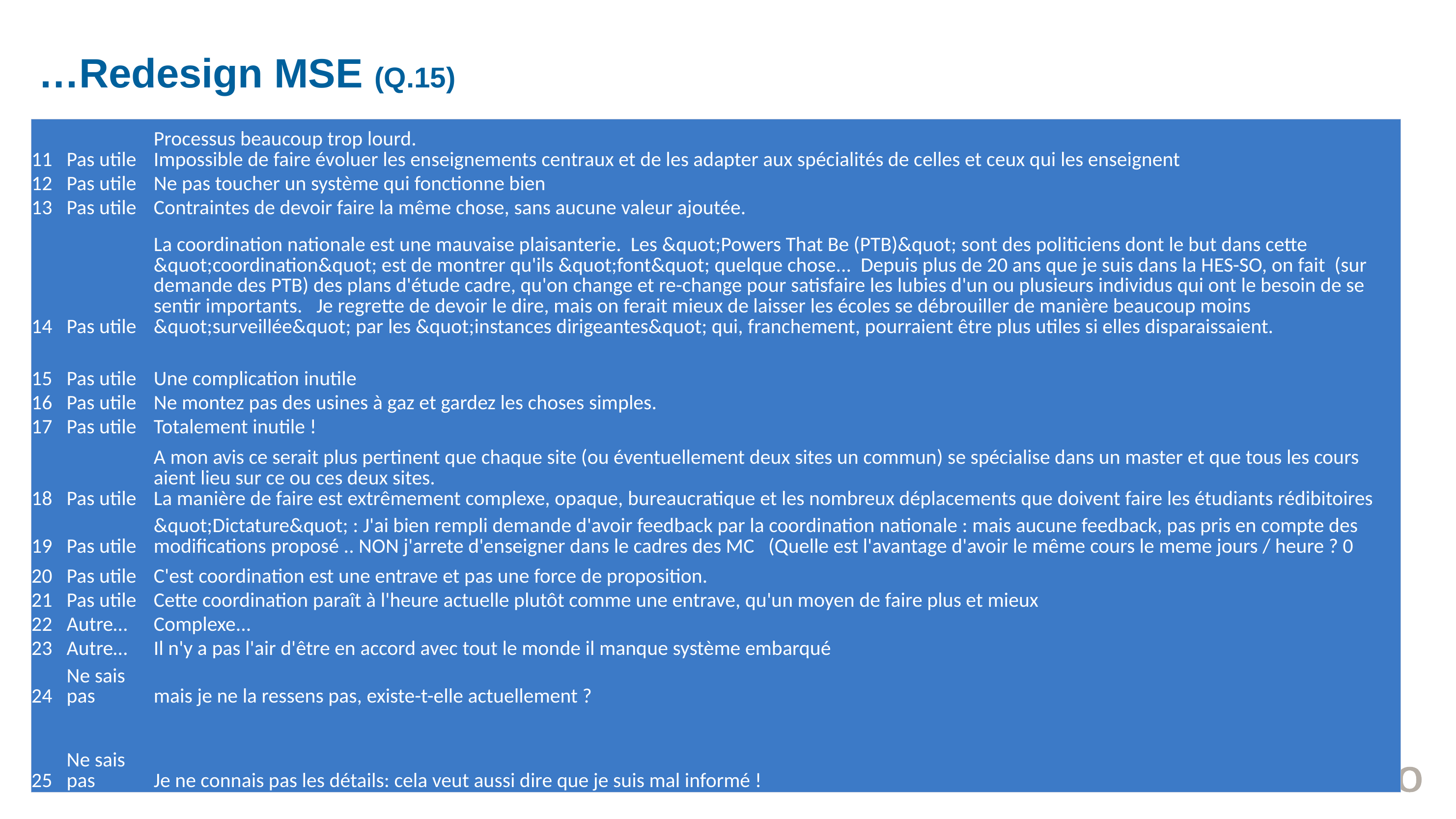

# …Redesign MSE (Q.15)
| 11 | Pas utile | Processus beaucoup trop lourd. Impossible de faire évoluer les enseignements centraux et de les adapter aux spécialités de celles et ceux qui les enseignent |
| --- | --- | --- |
| 12 | Pas utile | Ne pas toucher un système qui fonctionne bien |
| 13 | Pas utile | Contraintes de devoir faire la même chose, sans aucune valeur ajoutée. |
| 14 | Pas utile | La coordination nationale est une mauvaise plaisanterie. Les &quot;Powers That Be (PTB)&quot; sont des politiciens dont le but dans cette &quot;coordination&quot; est de montrer qu'ils &quot;font&quot; quelque chose... Depuis plus de 20 ans que je suis dans la HES-SO, on fait (sur demande des PTB) des plans d'étude cadre, qu'on change et re-change pour satisfaire les lubies d'un ou plusieurs individus qui ont le besoin de se sentir importants. Je regrette de devoir le dire, mais on ferait mieux de laisser les écoles se débrouiller de manière beaucoup moins &quot;surveillée&quot; par les &quot;instances dirigeantes&quot; qui, franchement, pourraient être plus utiles si elles disparaissaient. |
| 15 | Pas utile | Une complication inutile |
| 16 | Pas utile | Ne montez pas des usines à gaz et gardez les choses simples. |
| 17 | Pas utile | Totalement inutile ! |
| 18 | Pas utile | A mon avis ce serait plus pertinent que chaque site (ou éventuellement deux sites un commun) se spécialise dans un master et que tous les cours aient lieu sur ce ou ces deux sites. La manière de faire est extrêmement complexe, opaque, bureaucratique et les nombreux déplacements que doivent faire les étudiants rédibitoires |
| 19 | Pas utile | &quot;Dictature&quot; : J'ai bien rempli demande d'avoir feedback par la coordination nationale : mais aucune feedback, pas pris en compte des modifications proposé .. NON j'arrete d'enseigner dans le cadres des MC (Quelle est l'avantage d'avoir le même cours le meme jours / heure ? 0 |
| 20 | Pas utile | C'est coordination est une entrave et pas une force de proposition. |
| 21 | Pas utile | Cette coordination paraît à l'heure actuelle plutôt comme une entrave, qu'un moyen de faire plus et mieux |
| 22 | Autre… | Complexe... |
| 23 | Autre… | Il n'y a pas l'air d'être en accord avec tout le monde il manque système embarqué |
| 24 | Ne sais pas | mais je ne la ressens pas, existe-t-elle actuellement ? |
| 25 | Ne sais pas | Je ne connais pas les détails: cela veut aussi dire que je suis mal informé ! |